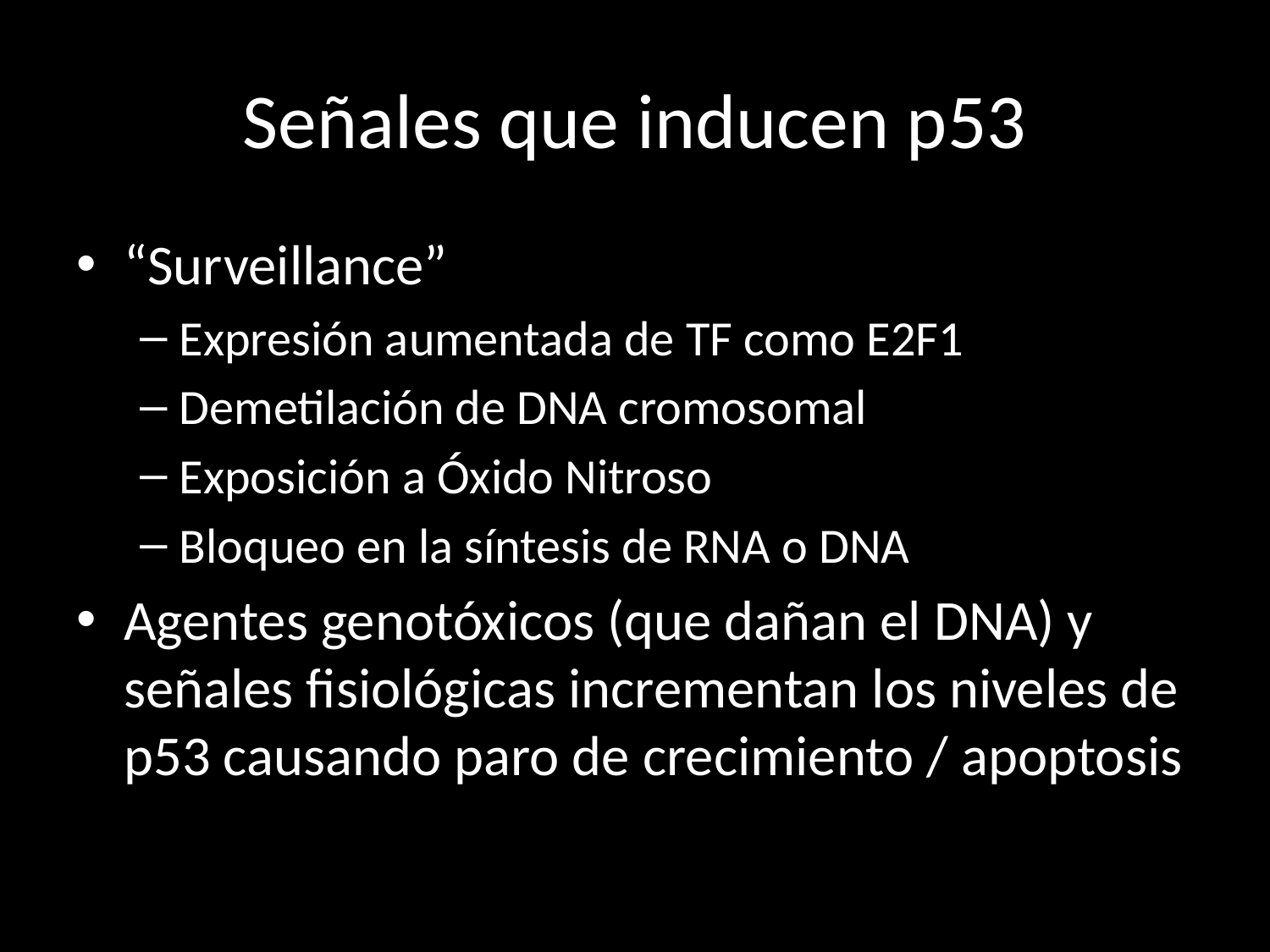

# Señales que inducen p53
“Surveillance”
Expresión aumentada de TF como E2F1
Demetilación de DNA cromosomal
Exposición a Óxido Nitroso
Bloqueo en la síntesis de RNA o DNA
Agentes genotóxicos (que dañan el DNA) y señales fisiológicas incrementan los niveles de p53 causando paro de crecimiento / apoptosis